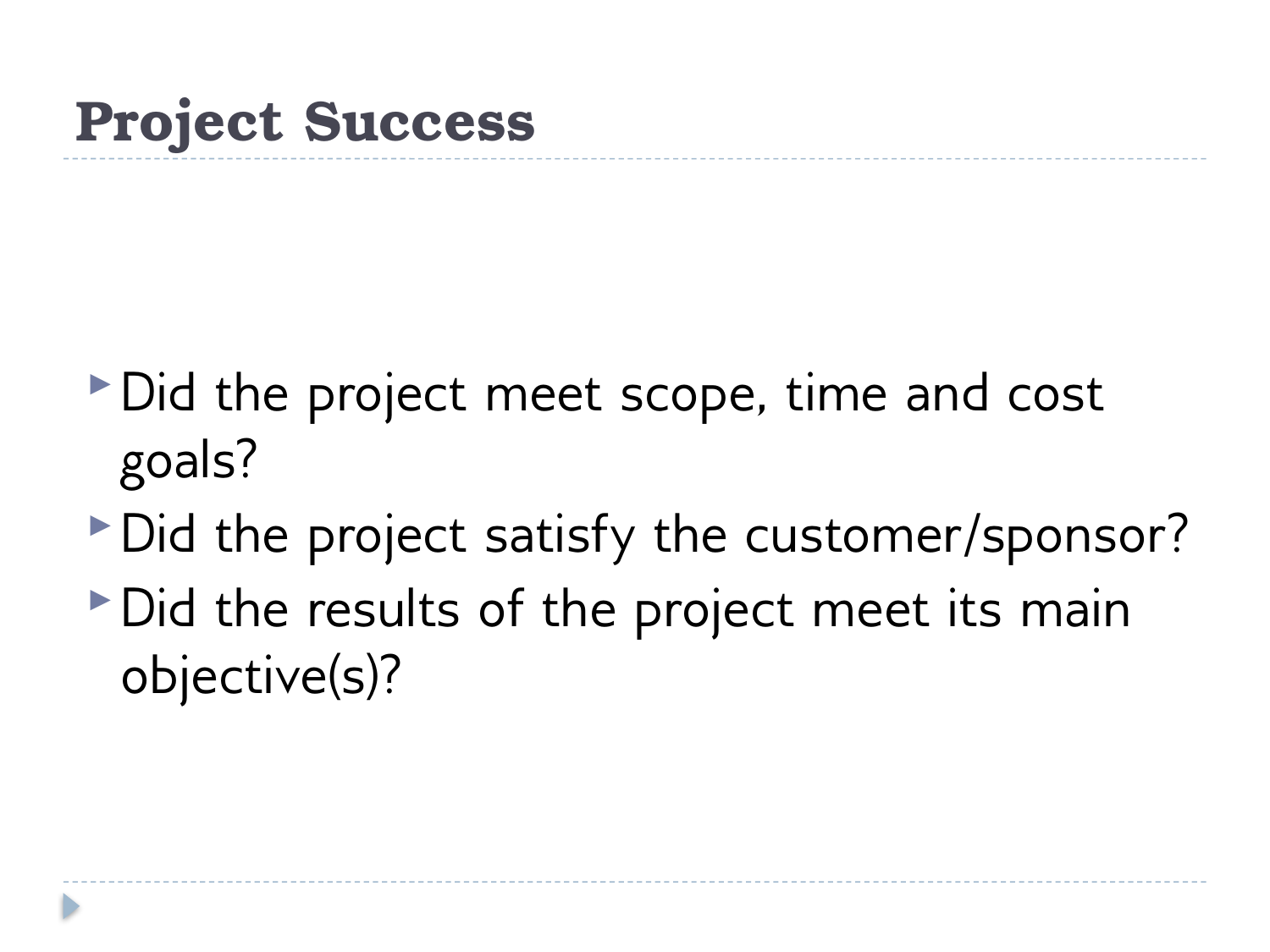

# Project Success
Did the project meet scope, time and cost goals?
Did the project satisfy the customer/sponsor?
Did the results of the project meet its main objective(s)?